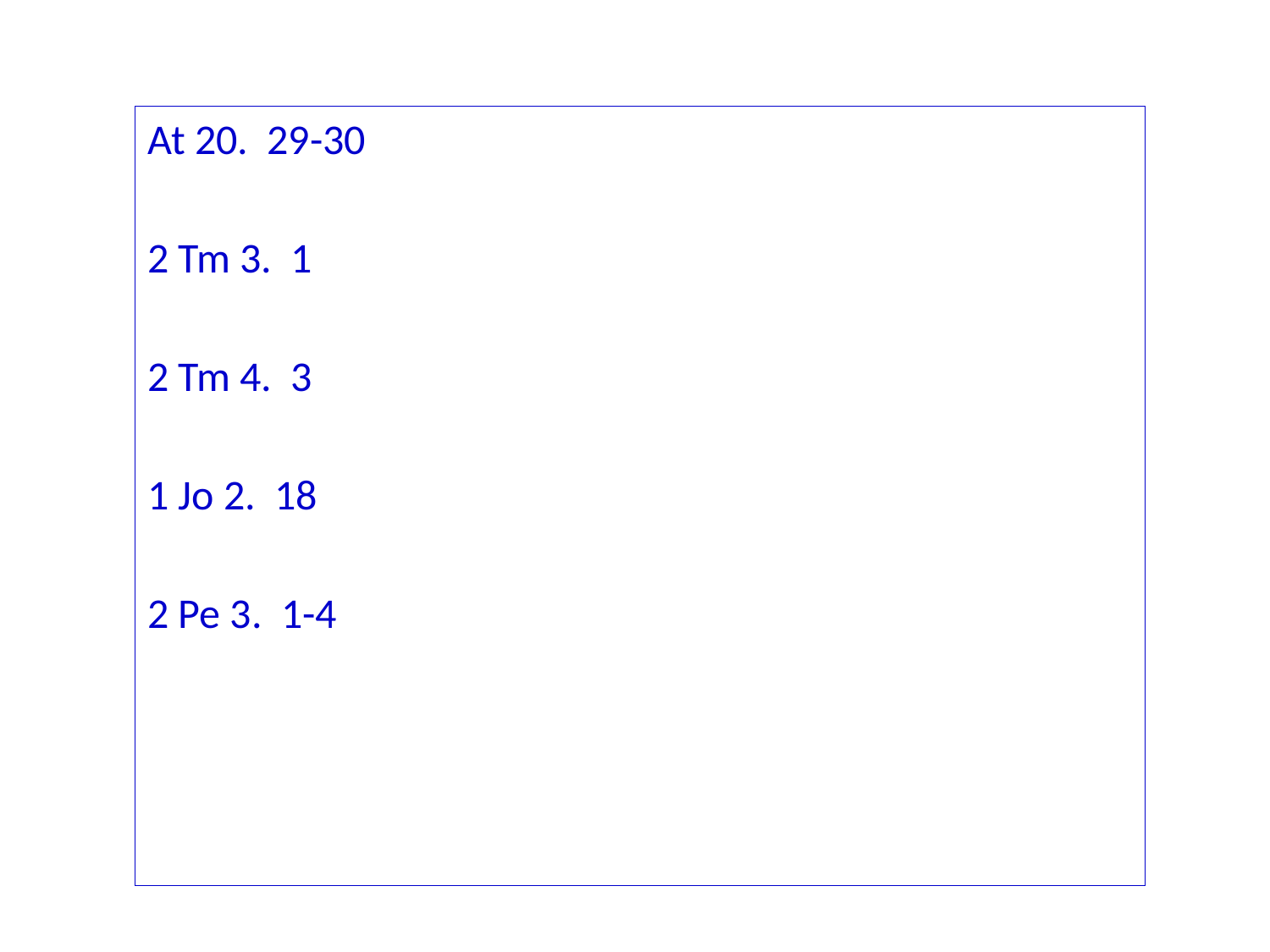

At 20.  29-30

2 Tm 3.  1

2 Tm 4.  3

1 Jo 2.  18

2 Pe 3.  1-4